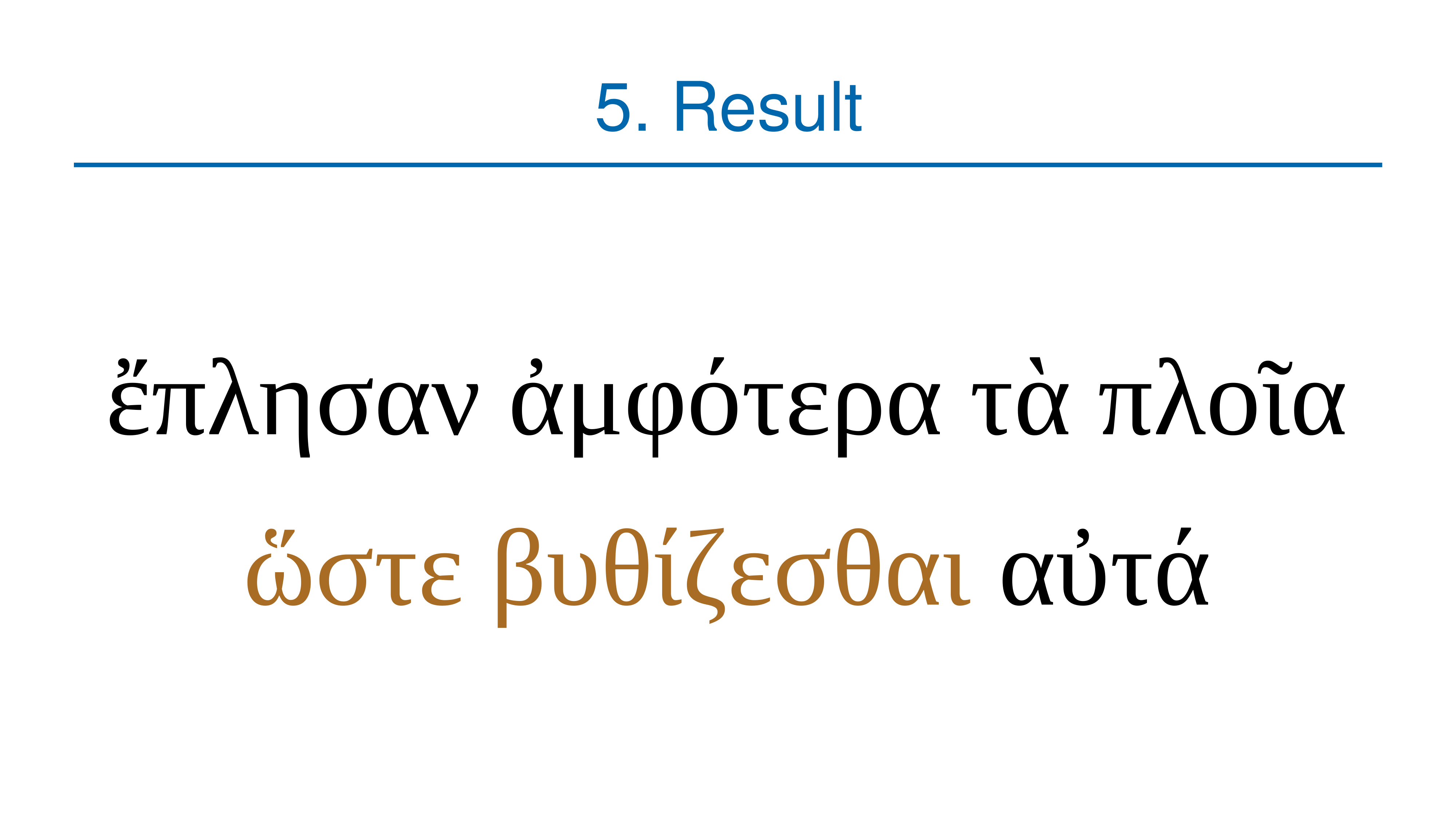

# 5. Result
ἔπλησαν ἀμφότερα τὰ πλοῖα ὥστε βυθίζεσθαι αὐτά